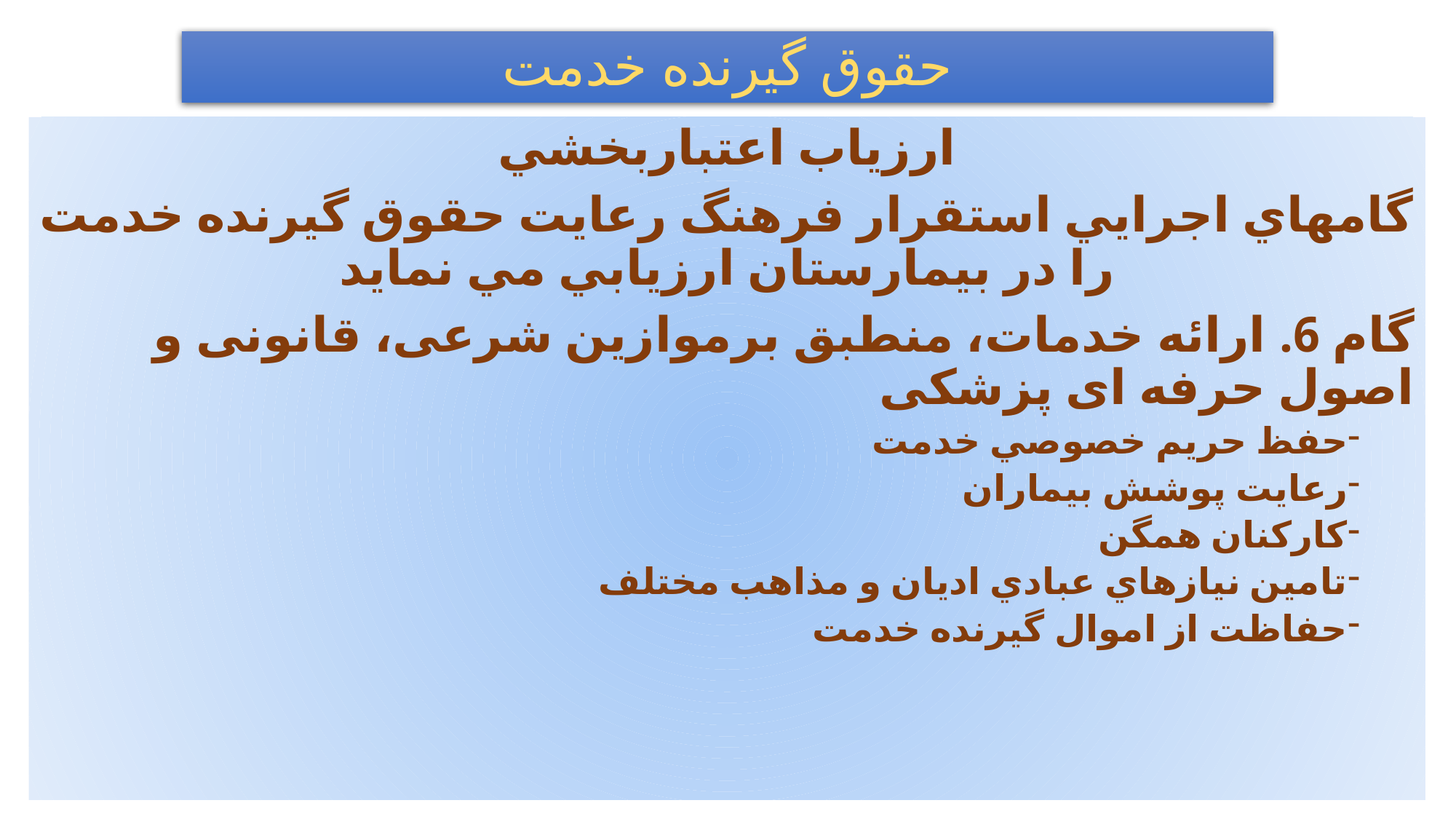

# حقوق گيرنده خدمت
ارزياب اعتباربخشي
گامهاي اجرايي استقرار فرهنگ رعايت حقوق گيرنده خدمت را در بيمارستان ارزيابي مي نمايد
گام 6. ارائه خدمات، منطبق برموازین شرعی، قانونی و اصول حرفه ای پزشکی
حفظ حريم خصوصي خدمت
رعايت پوشش بيماران
کارکنان همگن
تامين نيازهاي عبادي اديان و مذاهب مختلف
حفاظت از اموال گيرنده خدمت